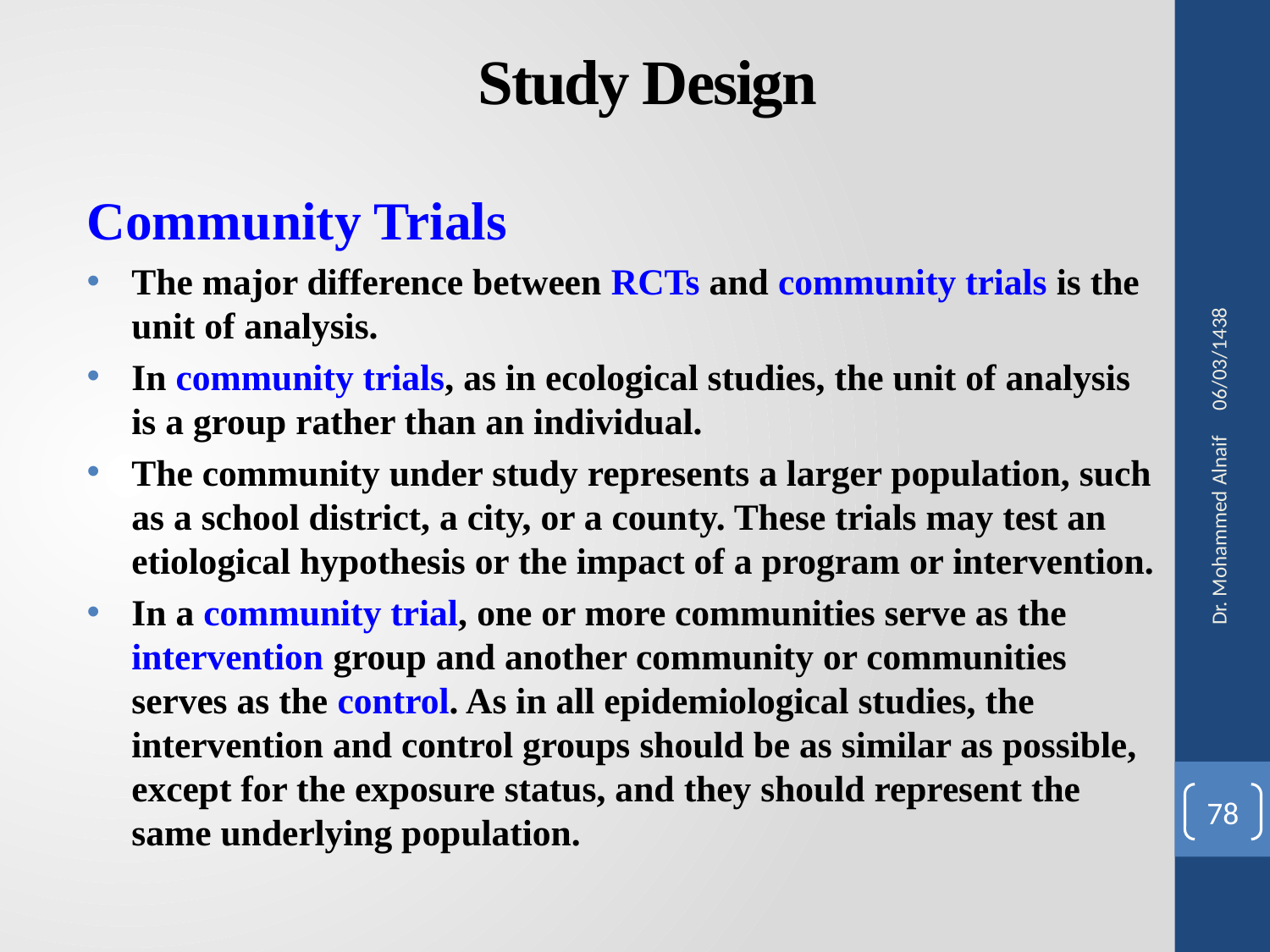

# Study Design
Community Trials
The major difference between RCTs and community trials is the unit of analysis.
In community trials, as in ecological studies, the unit of analysis is a group rather than an individual.
The community under study represents a larger population, such as a school district, a city, or a county. These trials may test an etiological hypothesis or the impact of a program or intervention.
In a community trial, one or more communities serve as the intervention group and another community or communities serves as the control. As in all epidemiological studies, the intervention and control groups should be as similar as possible, except for the exposure status, and they should represent the same underlying population.
06/03/1438
Dr. Mohammed Alnaif
78